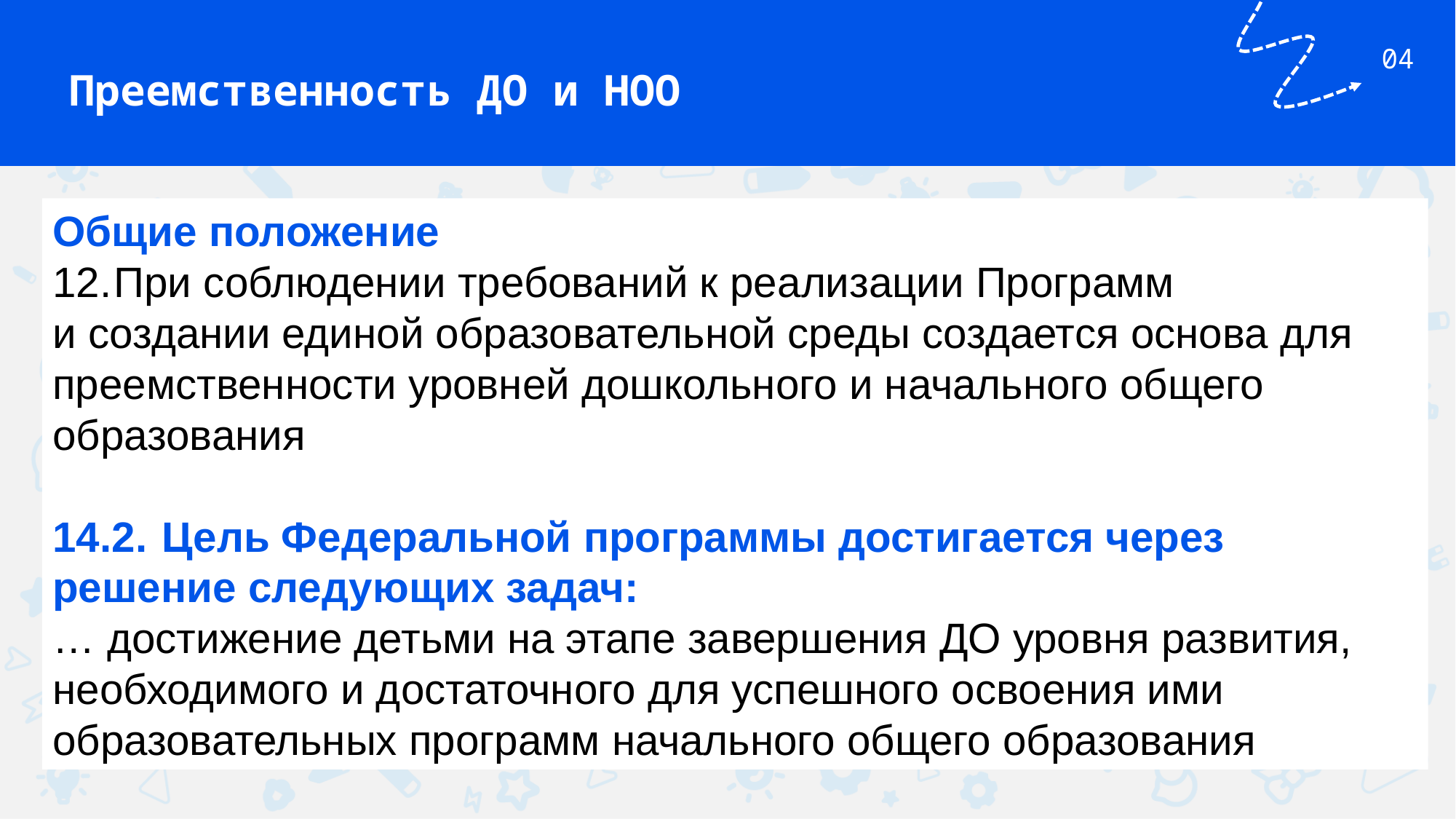

Преемственность ДО и НОО
04
Общие положение
При соблюдении требований к реализации Программ
и создании единой образовательной среды создается основа для преемственности уровней дошкольного и начального общего образования

14.2.	Цель Федеральной программы достигается через решение следующих задач:
… достижение детьми на этапе завершения ДО уровня развития, необходимого и достаточного для успешного освоения ими образовательных программ начального общего образования